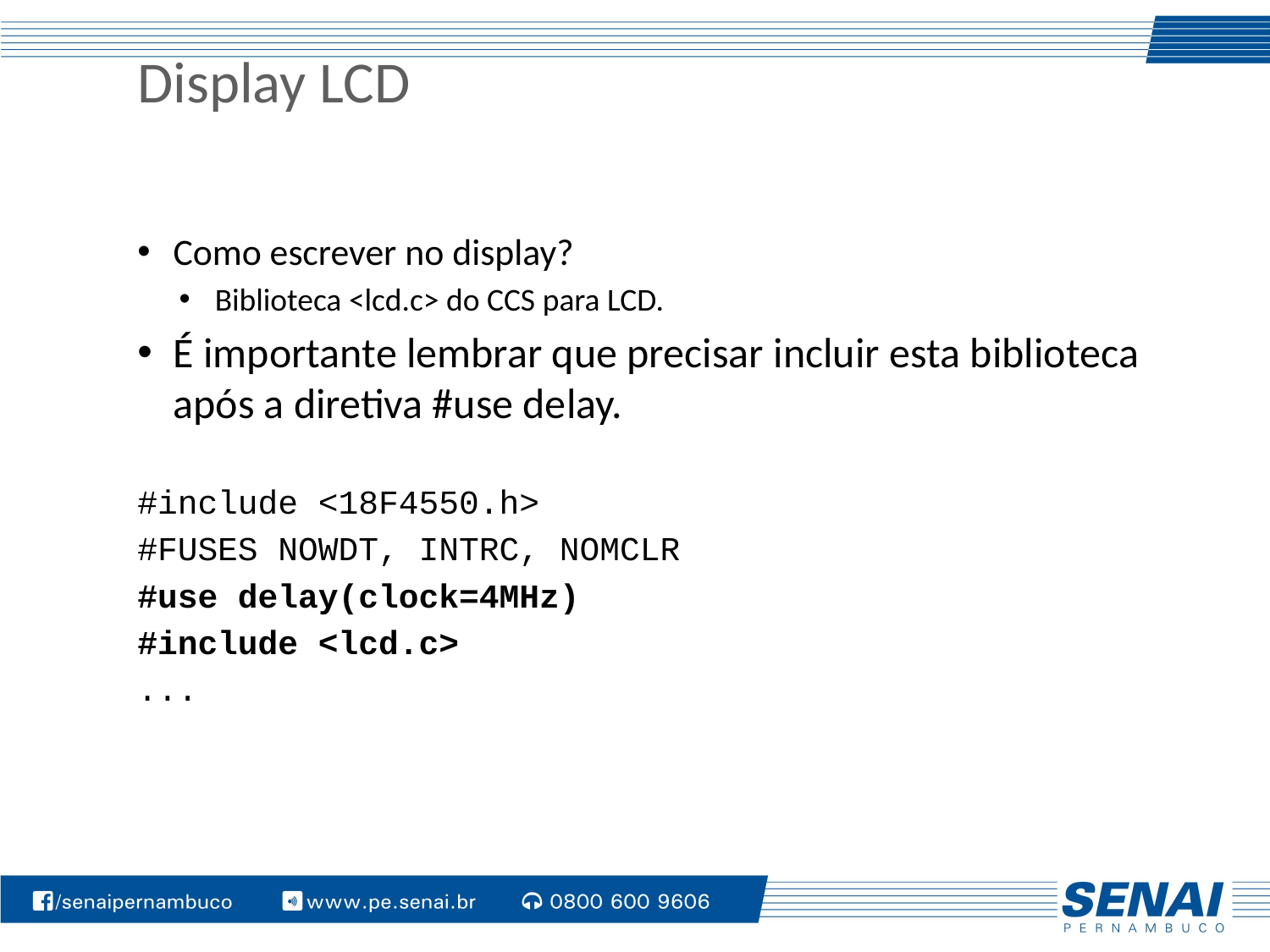

# Display LCD
Como escrever no display?
Biblioteca <lcd.c> do CCS para LCD.
É importante lembrar que precisar incluir esta biblioteca após a diretiva #use delay.

#include <18F4550.h>
#FUSES NOWDT, INTRC, NOMCLR
#use delay(clock=4MHz)
#include <lcd.c>
...